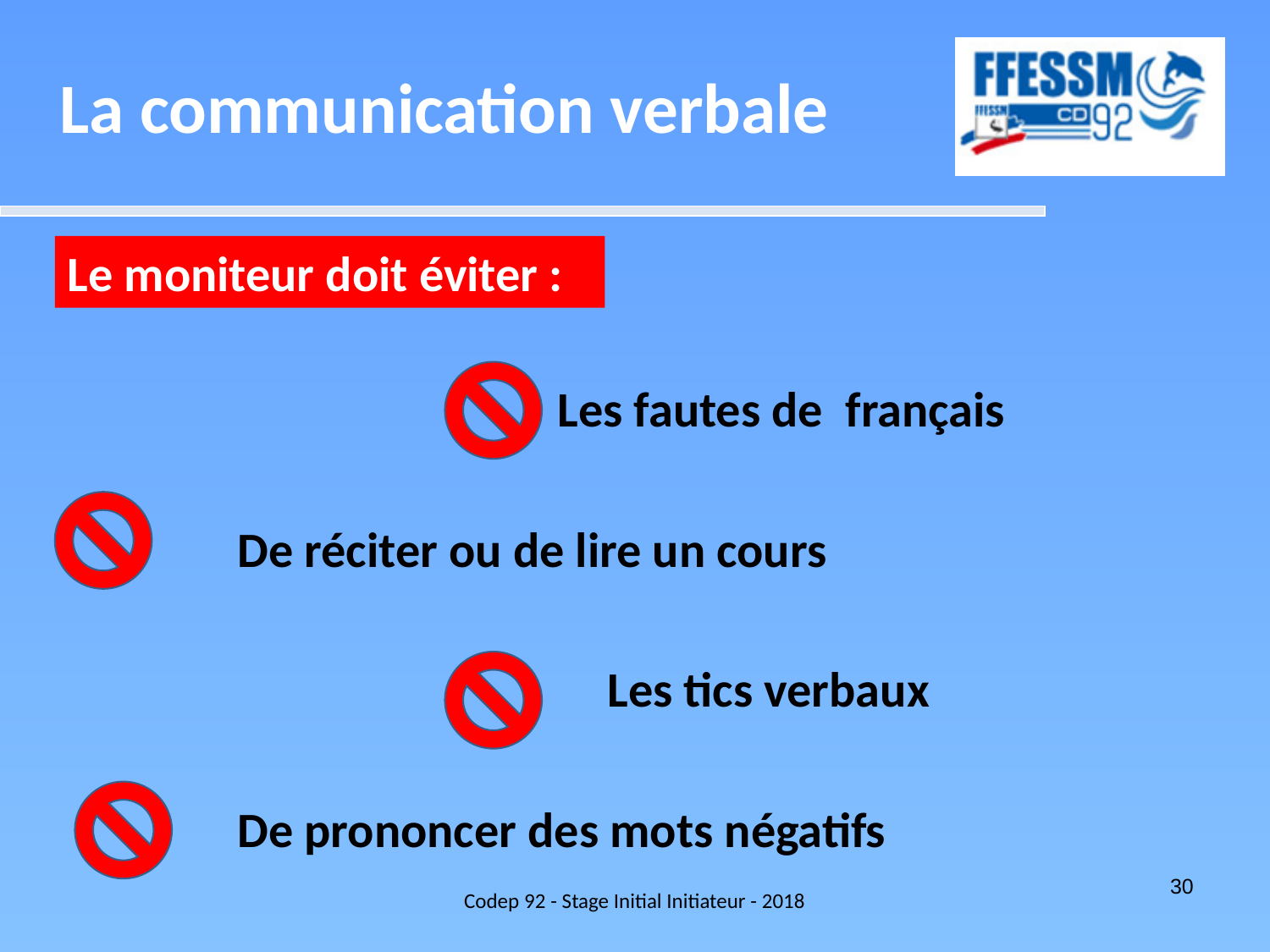

La communication verbale
Le moniteur doit éviter :

Les fautes de  français

De réciter ou de lire un cours

Les tics verbaux

De prononcer des mots négatifs
Codep 92 - Stage Initial Initiateur - 2018
30